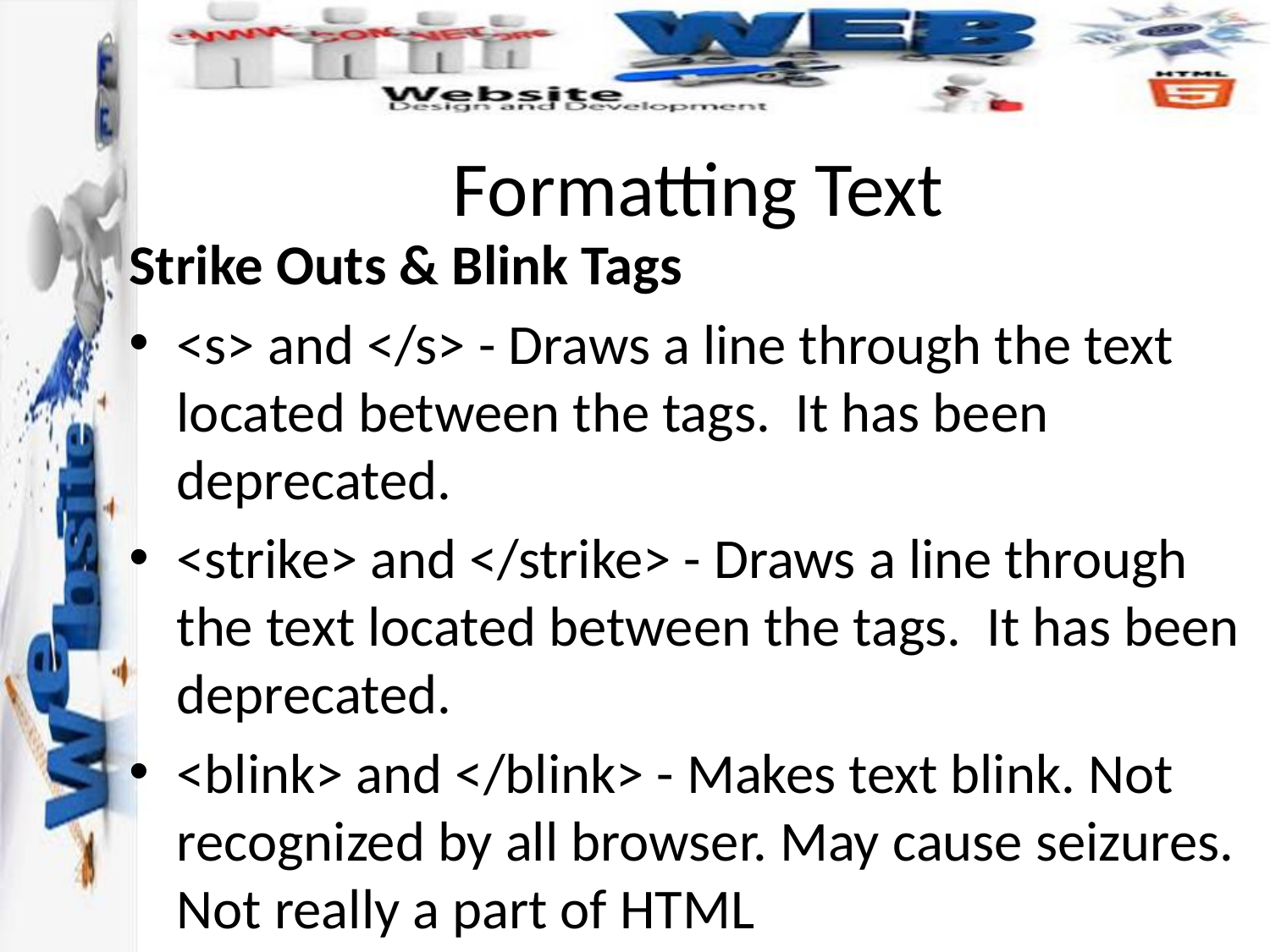

# Formatting Text
Strike Outs & Blink Tags
<s> and </s> - Draws a line through the text located between the tags.  It has been deprecated.
<strike> and </strike> - Draws a line through the text located between the tags.  It has been deprecated.
<blink> and </blink> - Makes text blink. Not recognized by all browser. May cause seizures. Not really a part of HTML